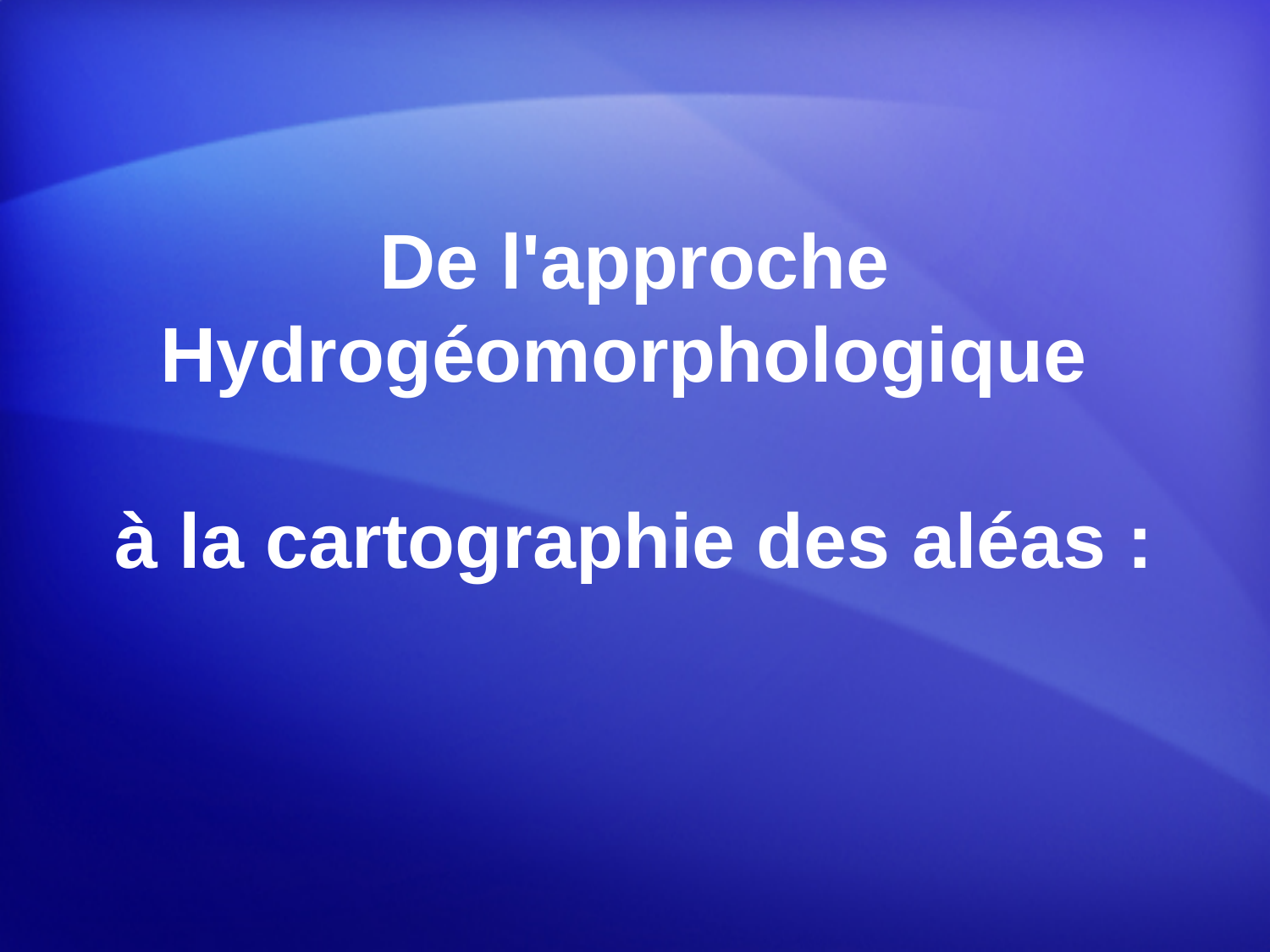

# De l'approche Hydrogéomorphologique   à la cartographie des aléas :